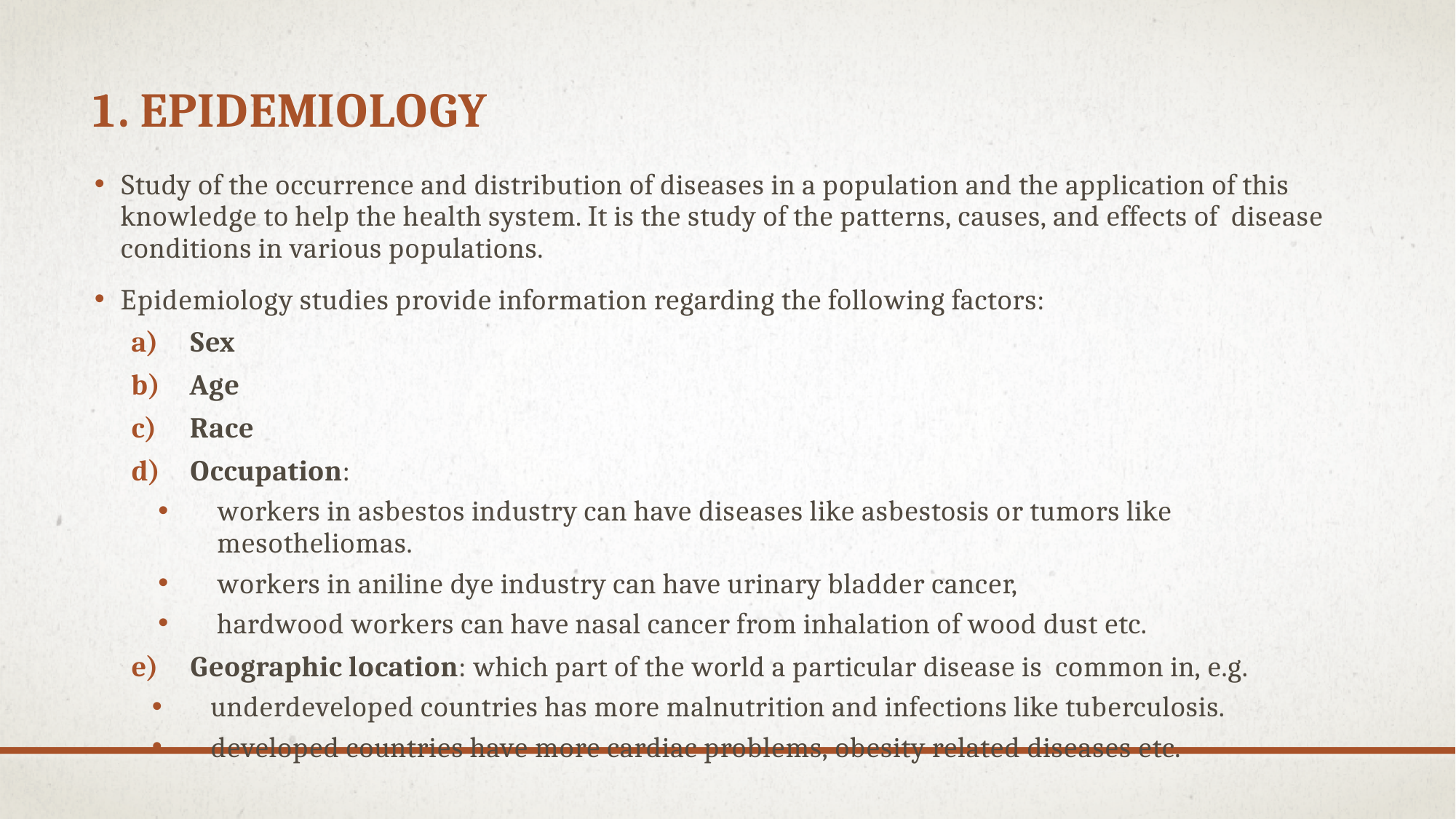

# 1. Epidemiology

Study of the occurrence and distribution of diseases in a population and the application of this knowledge to help the health system. It is the study of the patterns, causes, and effects of  disease conditions in various populations.
Epidemiology studies provide information regarding the following factors:
Sex
Age
Race
Occupation:
workers in asbestos industry can have diseases like asbestosis or tumors like mesotheliomas.
workers in aniline dye industry can have urinary bladder cancer,
hardwood workers can have nasal cancer from inhalation of wood dust etc.
Geographic location: which part of the world a particular disease is  common in, e.g.
underdeveloped countries has more malnutrition and infections like tuberculosis.
developed countries have more cardiac problems, obesity related diseases etc.